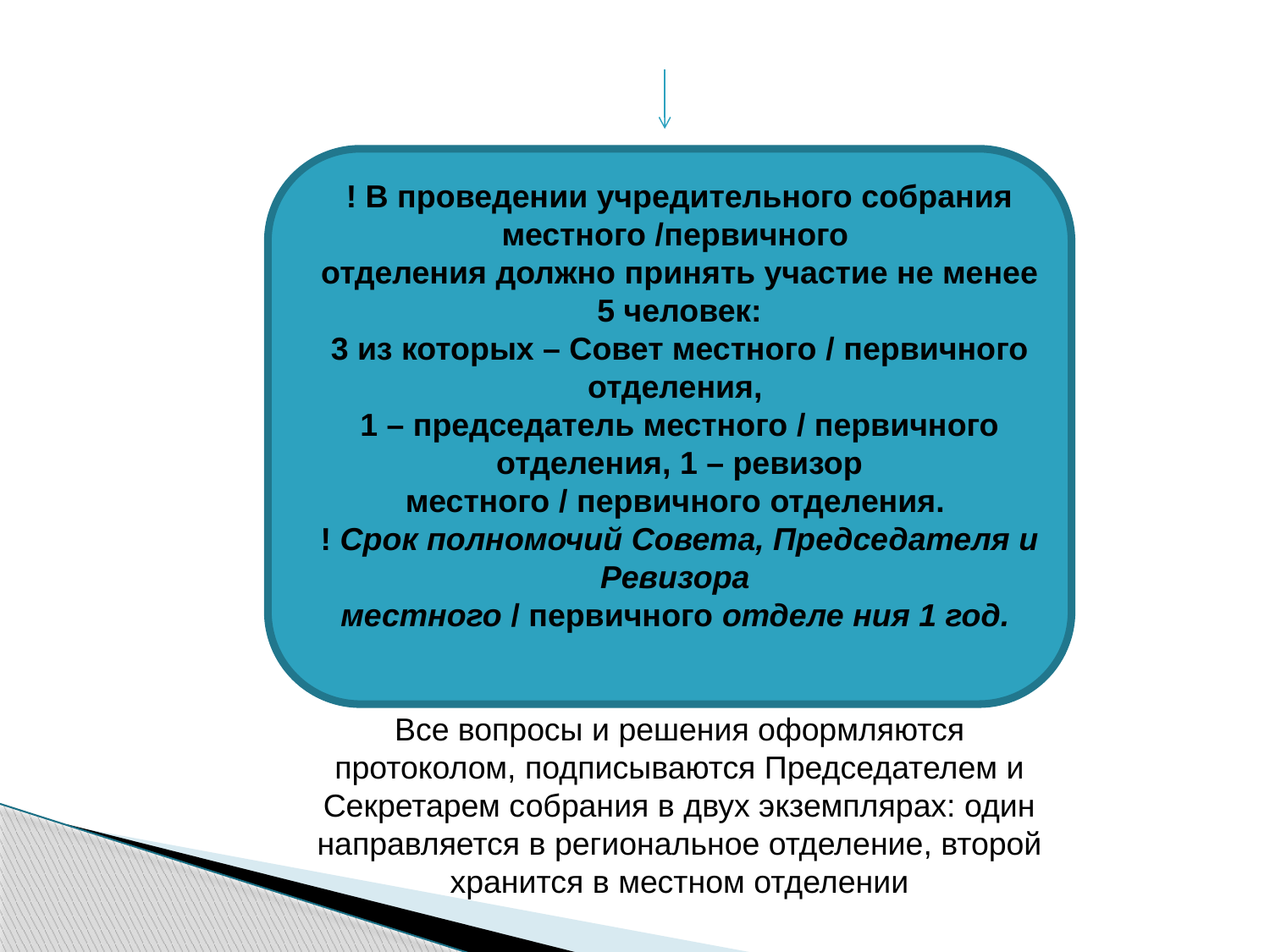

! В проведении учредительного собрания местного /первичного
отделения должно принять участие не менее 5 человек:
3 из которых – Совет местного / первичного отделения,
1 – председатель местного / первичного отделения, 1 – ревизор
местного / первичного отделения.
! Срок полномочий Совета, Председателя и Ревизора
местного / первичного отделе ния 1 год.

Все вопросы и решения оформляются протоколом, подписываются Председателем и Секретарем собрания в двух экземплярах: один направляется в региональное отделение, второй хранится в местном отделении